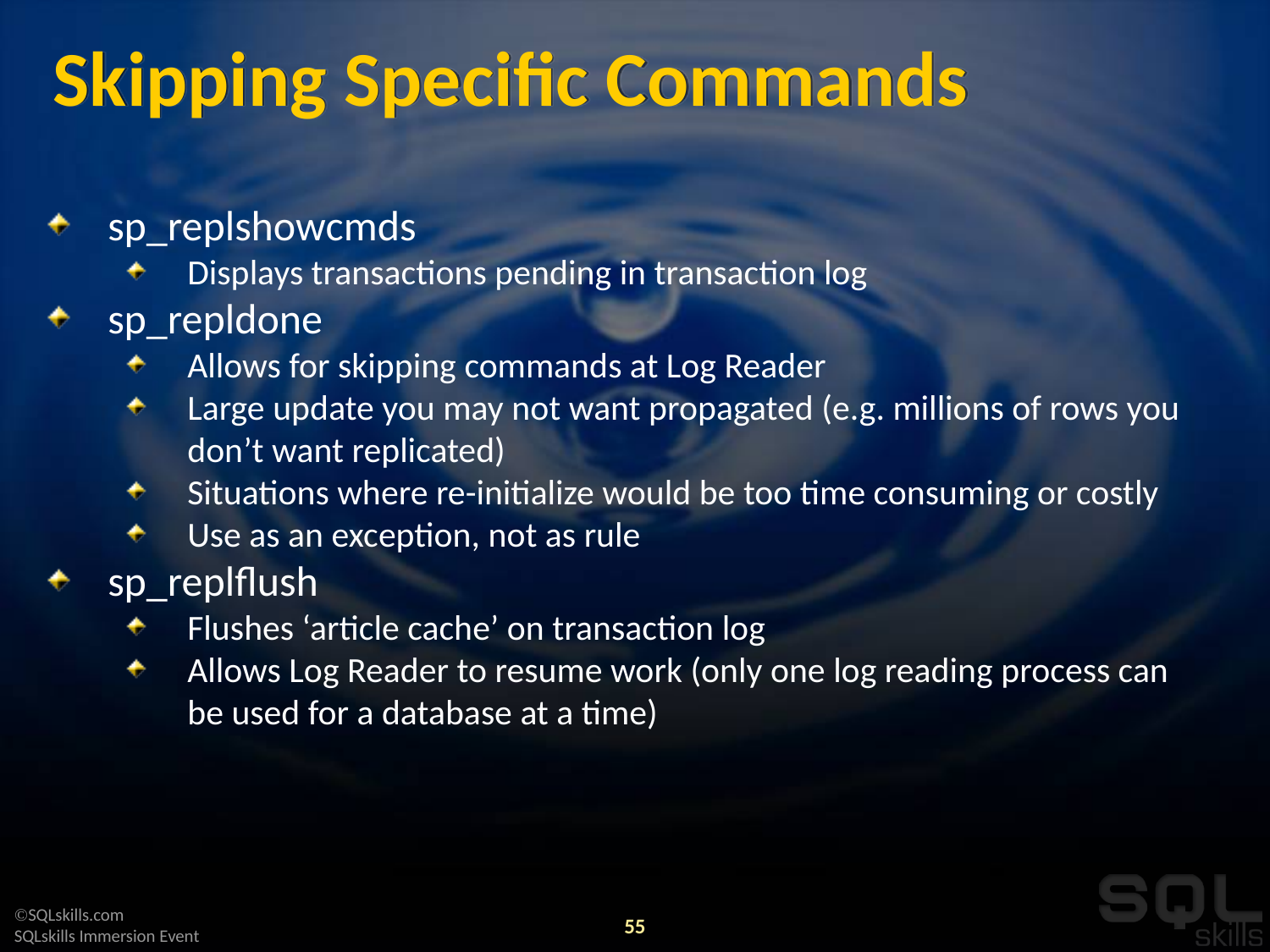

# Skipping Specific Commands
sp_replshowcmds
Displays transactions pending in transaction log
sp_repldone
Allows for skipping commands at Log Reader
Large update you may not want propagated (e.g. millions of rows you don’t want replicated)
Situations where re-initialize would be too time consuming or costly
Use as an exception, not as rule
sp_replflush
Flushes ‘article cache’ on transaction log
Allows Log Reader to resume work (only one log reading process can be used for a database at a time)
55